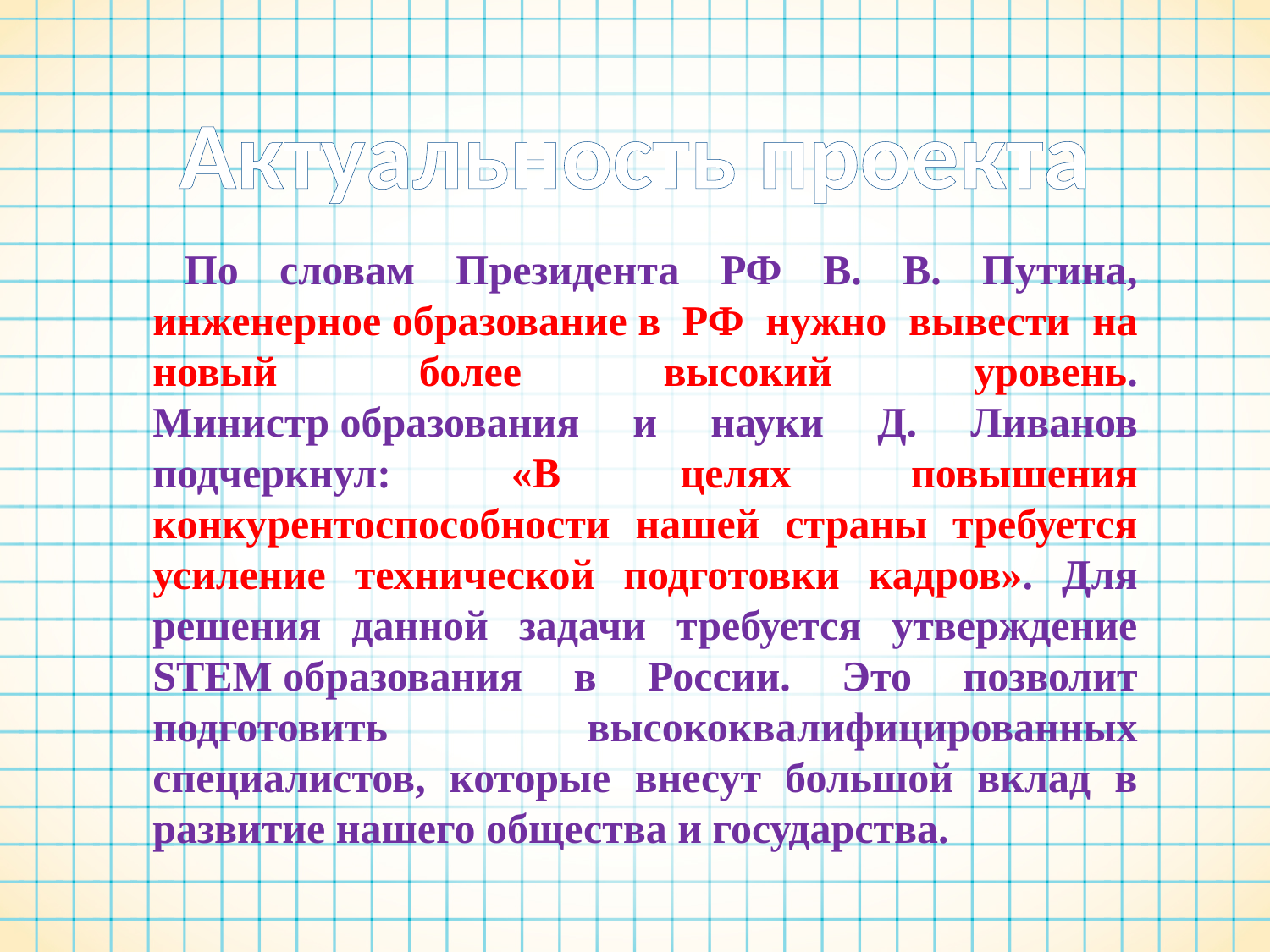

Актуальность проекта
По словам Президента РФ В. В. Путина, инженерное образование в РФ нужно вывести на новый более высокий уровень. Министр образования и науки Д. Ливанов подчеркнул: «В целях повышения конкурентоспособности нашей страны требуется усиление технической подготовки кадров». Для решения данной задачи требуется утверждение STEM образования в России. Это позволит подготовить высококвалифицированных специалистов, которые внесут большой вклад в развитие нашего общества и государства.